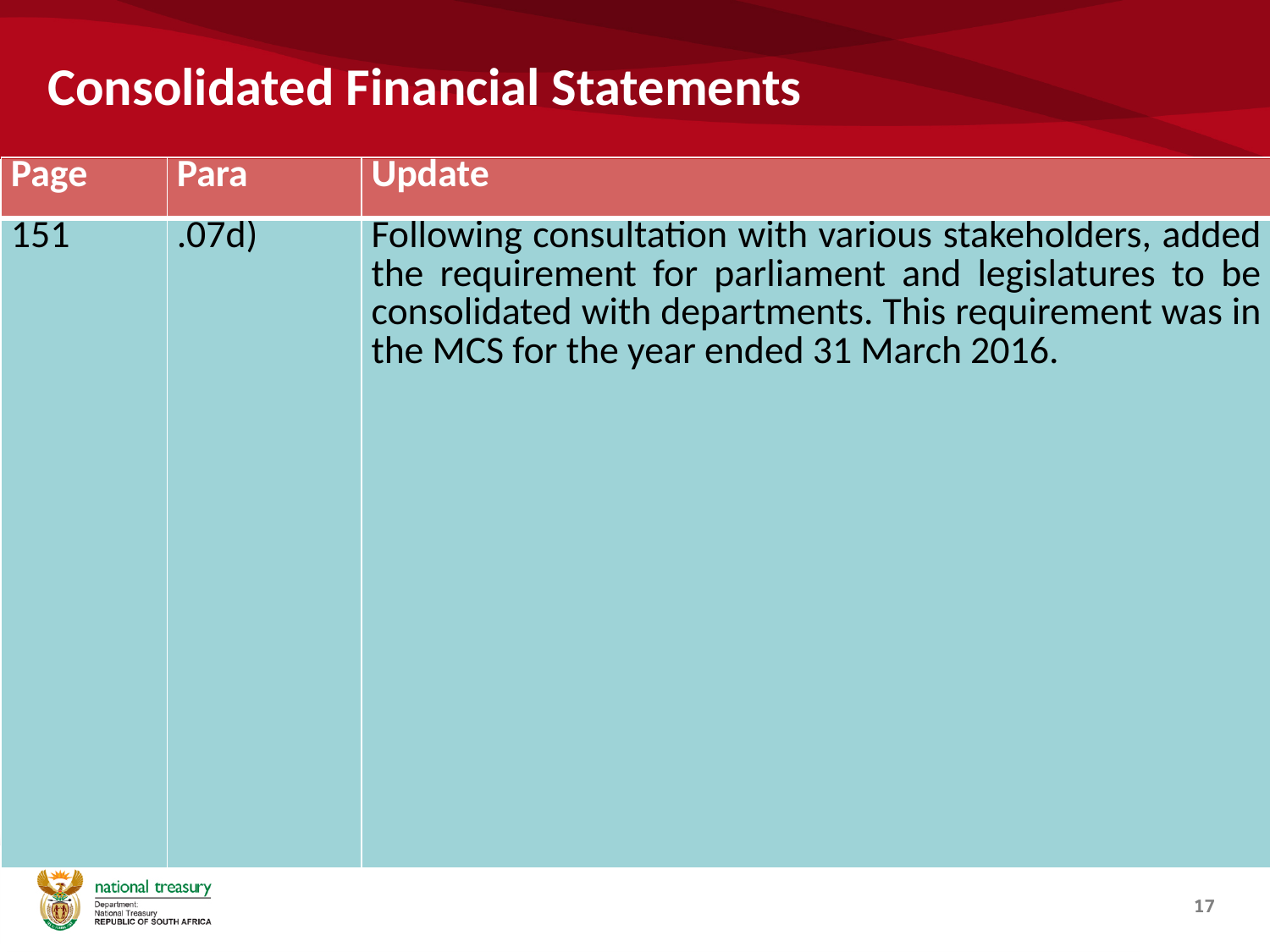

# Consolidated Financial Statements

| Page | Para | Update |
| --- | --- | --- |
| 151 | .07d) | Following consultation with various stakeholders, added the requirement for parliament and legislatures to be consolidated with departments. This requirement was in the MCS for the year ended 31 March 2016. |
17